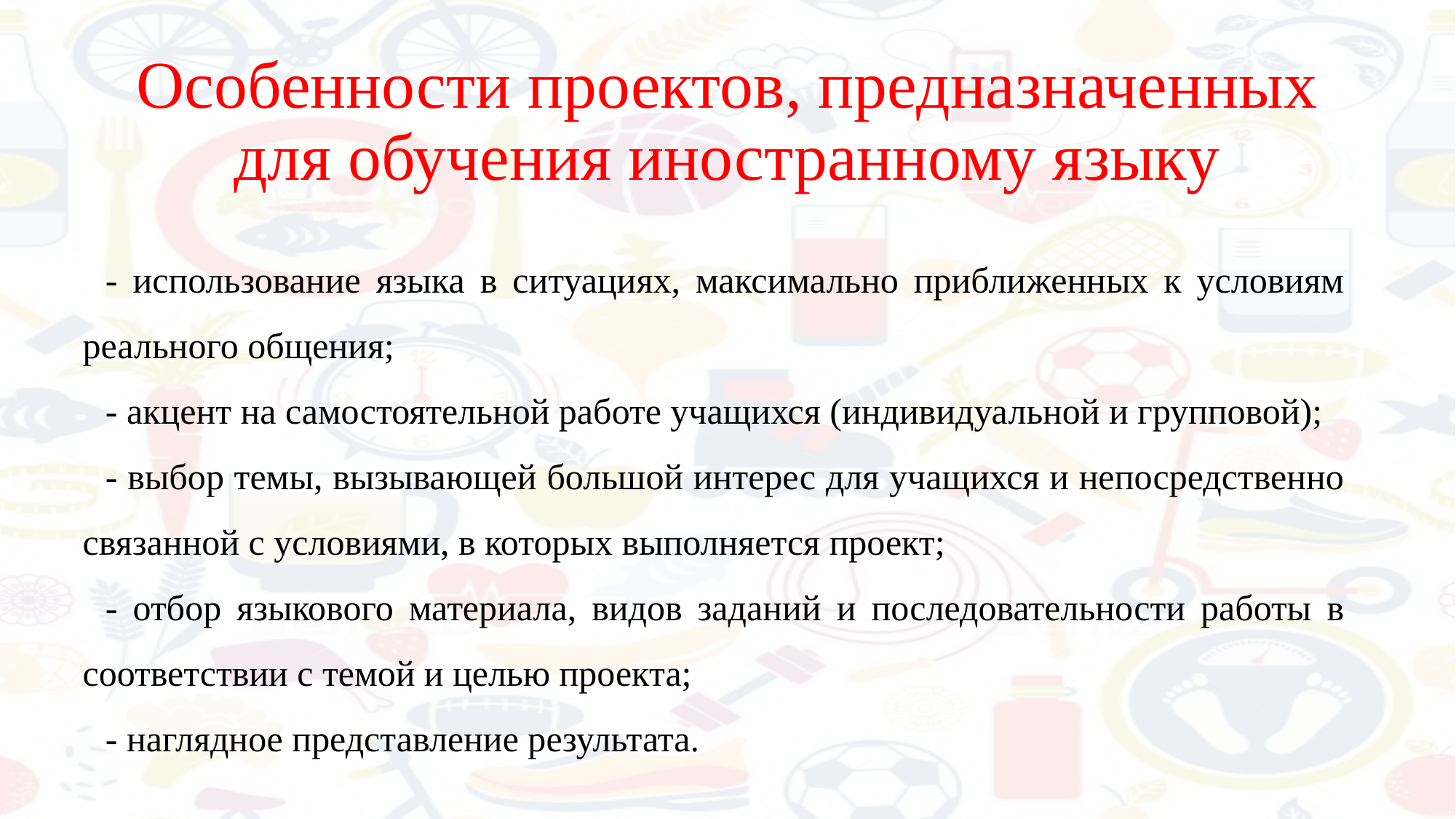

# Особенности проектов, предназначенных для обучения иностранному языку
- использование языка в ситуациях, максимально приближенных к условиям реального общения;
- акцент на самостоятельной работе учащихся (индивидуальной и групповой);
- выбор темы, вызывающей большой интерес для учащихся и непосредственно связанной с условиями, в которых выполняется проект;
- отбор языкового материала, видов заданий и последовательности работы в соответствии с темой и целью проекта;
- наглядное представление результата.